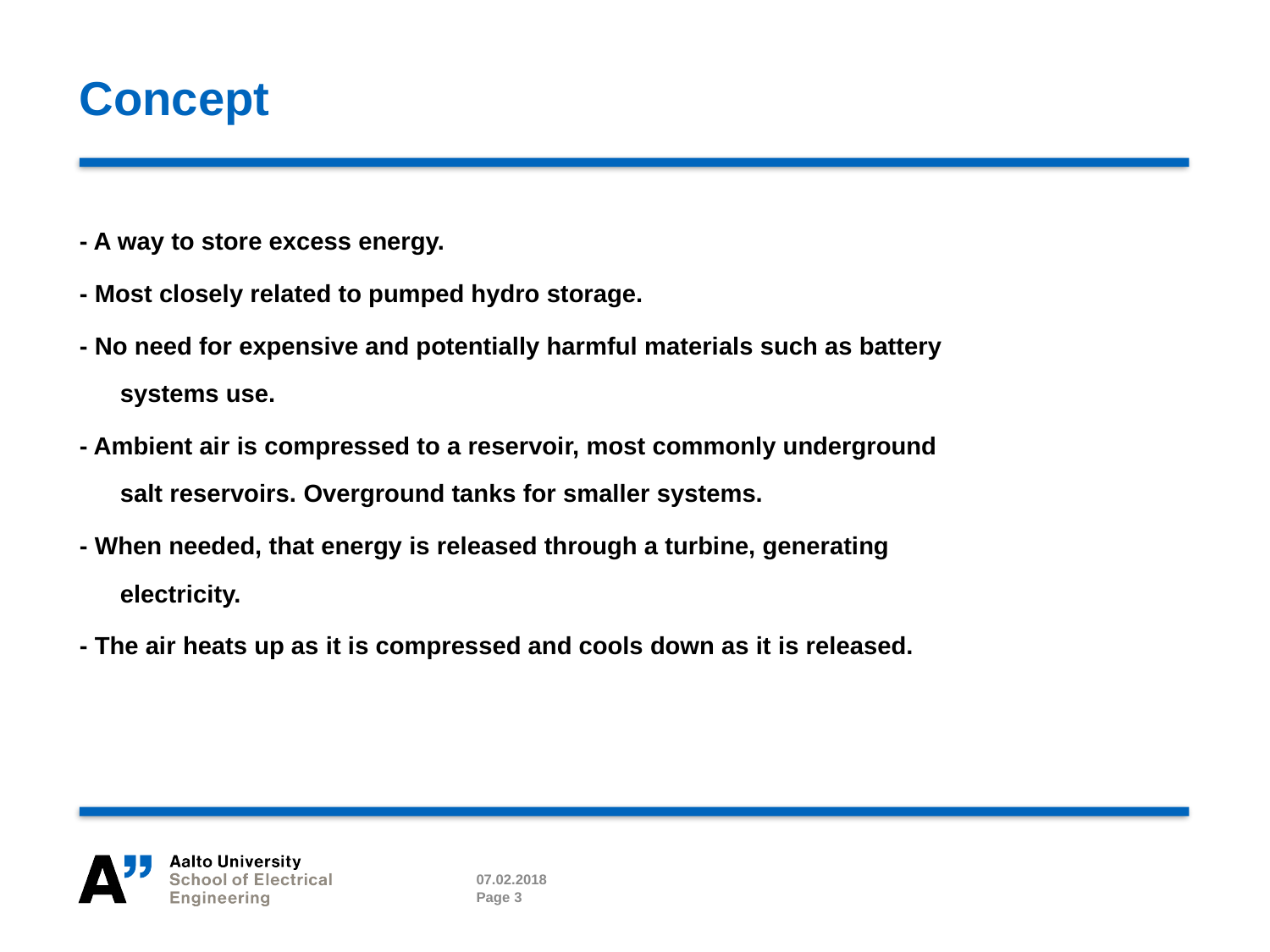

# Concept
- A way to store excess energy.
- Most closely related to pumped hydro storage.
- No need for expensive and potentially harmful materials such as battery systems use.
- Ambient air is compressed to a reservoir, most commonly underground salt reservoirs. Overground tanks for smaller systems.
- When needed, that energy is released through a turbine, generating electricity.
- The air heats up as it is compressed and cools down as it is released.

07.02.2018
Page 3